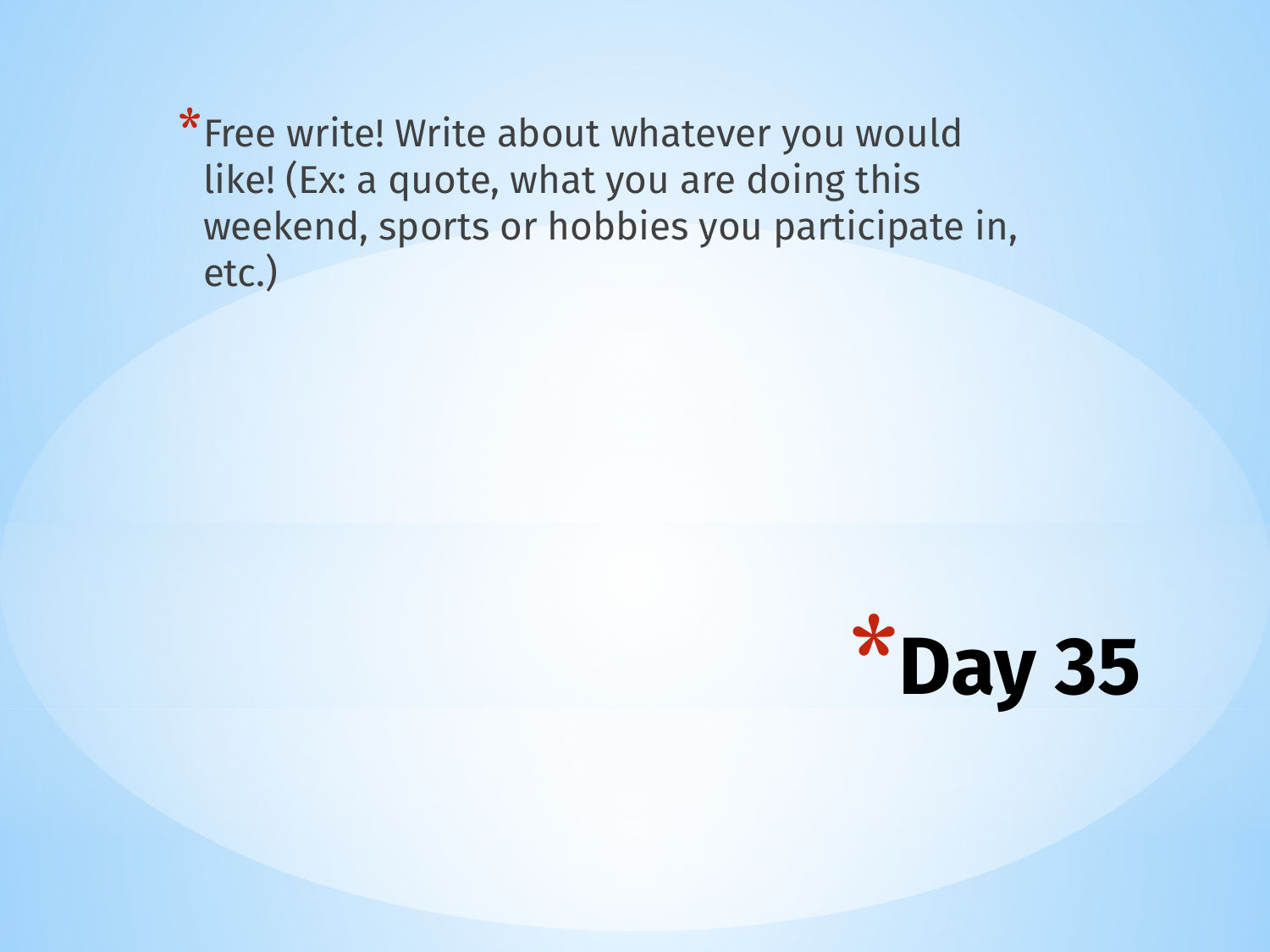

Free write! Write about whatever you would like! (Ex: a quote, what you are doing this weekend, sports or hobbies you participate in, etc.)

# Day 35